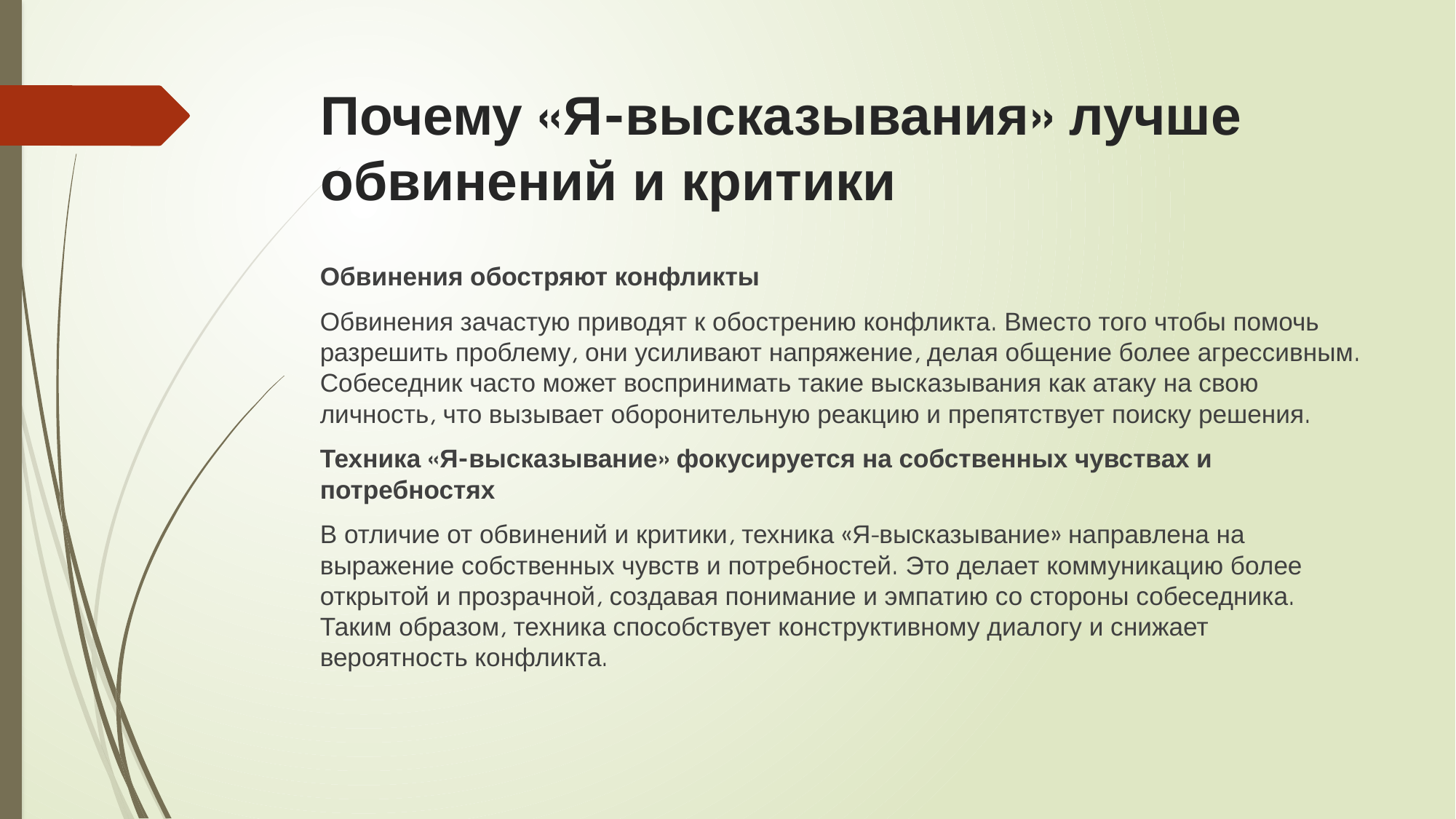

# Почему «Я-высказывания» лучше обвинений и критики
Обвинения обостряют конфликты
Обвинения зачастую приводят к обострению конфликта. Вместо того чтобы помочь разрешить проблему, они усиливают напряжение, делая общение более агрессивным. Собеседник часто может воспринимать такие высказывания как атаку на свою личность, что вызывает оборонительную реакцию и препятствует поиску решения.
Техника «Я-высказывание» фокусируется на собственных чувствах и потребностях
В отличие от обвинений и критики, техника «Я-высказывание» направлена на выражение собственных чувств и потребностей. Это делает коммуникацию более открытой и прозрачной, создавая понимание и эмпатию со стороны собеседника. Таким образом, техника способствует конструктивному диалогу и снижает вероятность конфликта.